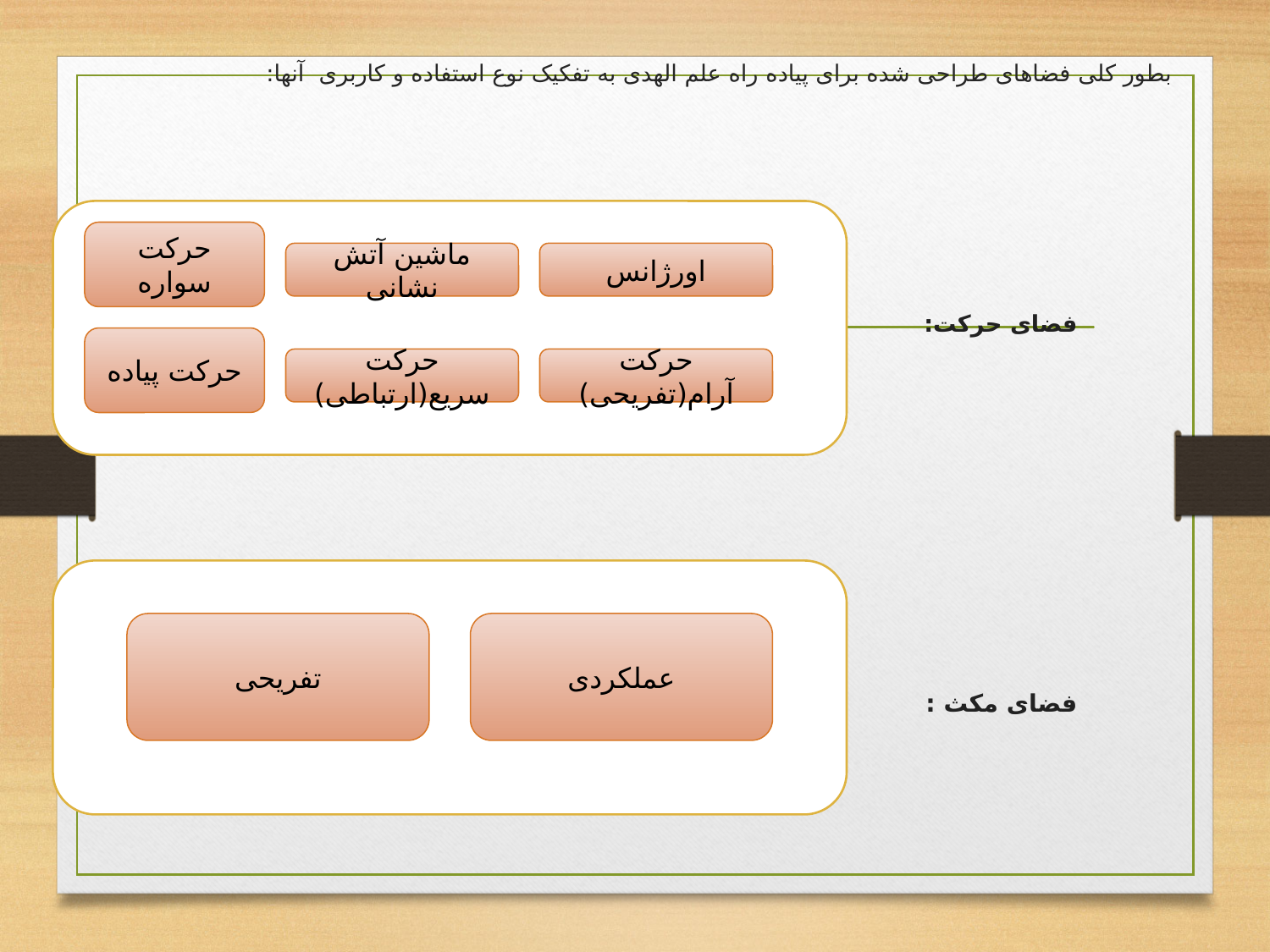

# بطور کلی فضاهای طراحی شده برای پیاده راه علم الهدی به تفکیک نوع استفاده و کاربری  آنها:

حرکت سواره
ماشین آتش نشانی
اورژانس
حرکت پیاده
حرکت سریع(ارتباطی)
حرکت آرام(تفریحی)
فضای حرکت:

تفریحی
عملکردی
فضای مکث :